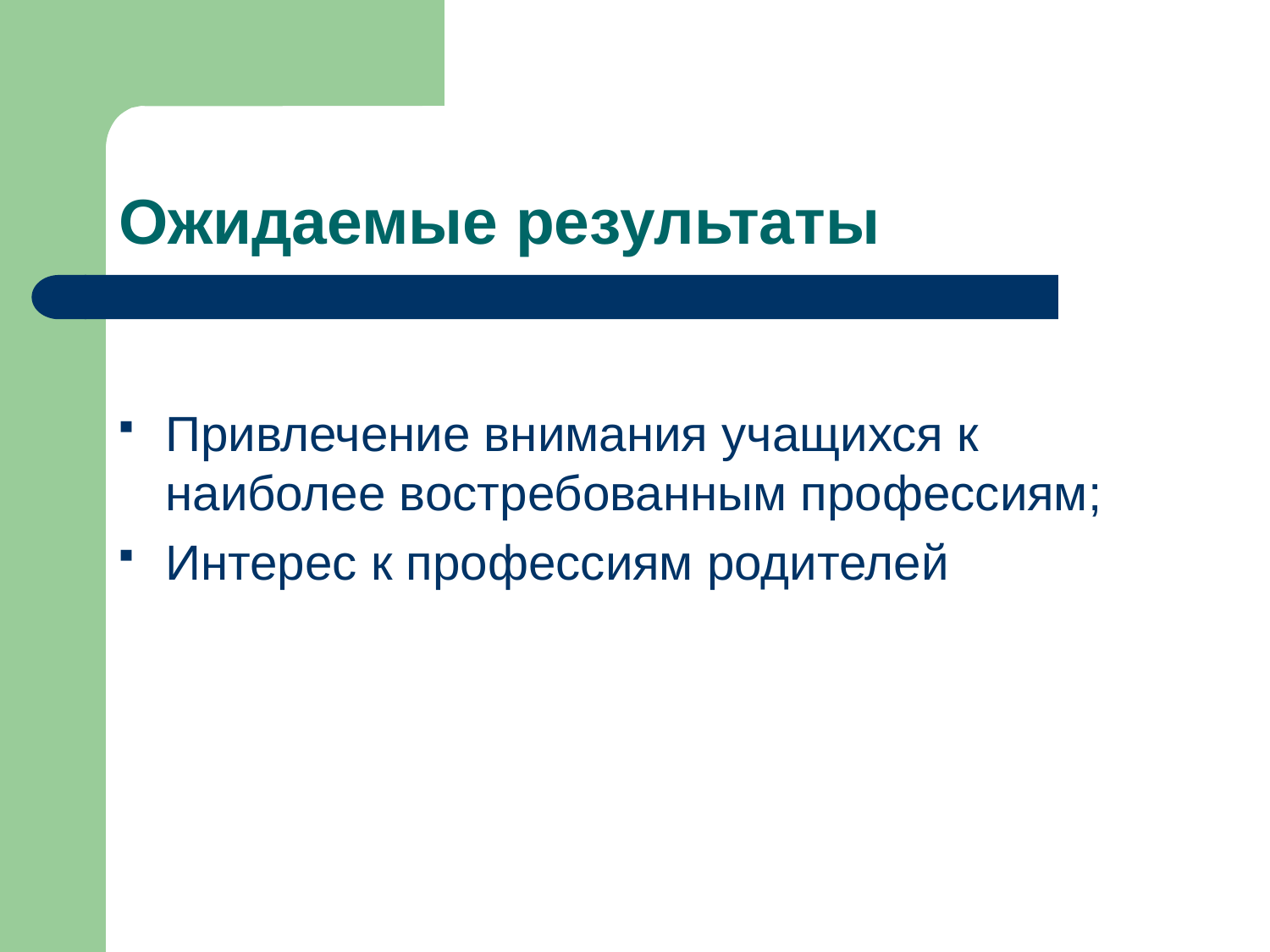

# Ожидаемые результаты
Привлечение внимания учащихся к наиболее востребованным профессиям;
Интерес к профессиям родителей